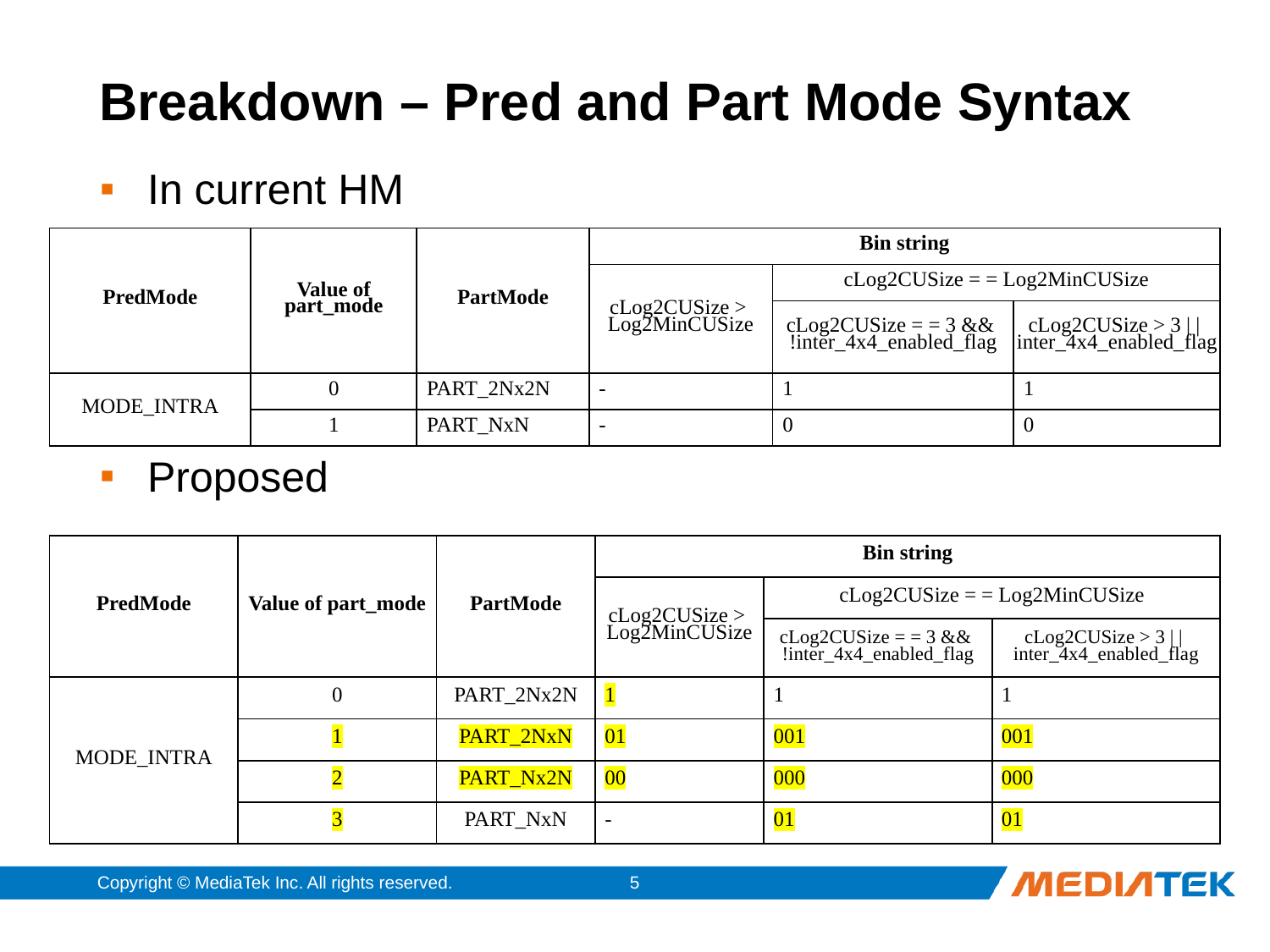

# Breakdown – Pred and Part Mode Syntax
In current HM

Proposed
| PredMode | Value of part\_mode | PartMode | Bin string |  |  |
| --- | --- | --- | --- | --- | --- |
|  |  |  | cLog2CUSize >  Log2MinCUSize | cLog2CUSize = = Log2MinCUSize |  |
|  |  |  |  | cLog2CUSize = = 3 &&  !inter\_4x4\_enabled\_flag | cLog2CUSize > 3 | |  inter\_4x4\_enabled\_flag |
| MODE\_INTRA | 0 | PART\_2Nx2N | - | 1 | 1 |
|  | 1 | PART\_NxN | - | 0 | 0 |
| PredMode | Value of part\_mode | PartMode | Bin string |  |  |
| --- | --- | --- | --- | --- | --- |
|  |  |  | cLog2CUSize >  Log2MinCUSize | cLog2CUSize = = Log2MinCUSize |  |
|  |  |  |  | cLog2CUSize = = 3 &&  !inter\_4x4\_enabled\_flag | cLog2CUSize > 3 | |  inter\_4x4\_enabled\_flag |
| MODE\_INTRA | 0 | PART\_2Nx2N | 1 | 1 | 1 |
|  | 1 | PART\_2NxN | 01 | 001 | 001 |
|  | 2 | PART\_Nx2N | 00 | 000 | 000 |
|  | 3 | PART\_NxN | - | 01 | 01 |
Copyright © MediaTek Inc. All rights reserved.
5